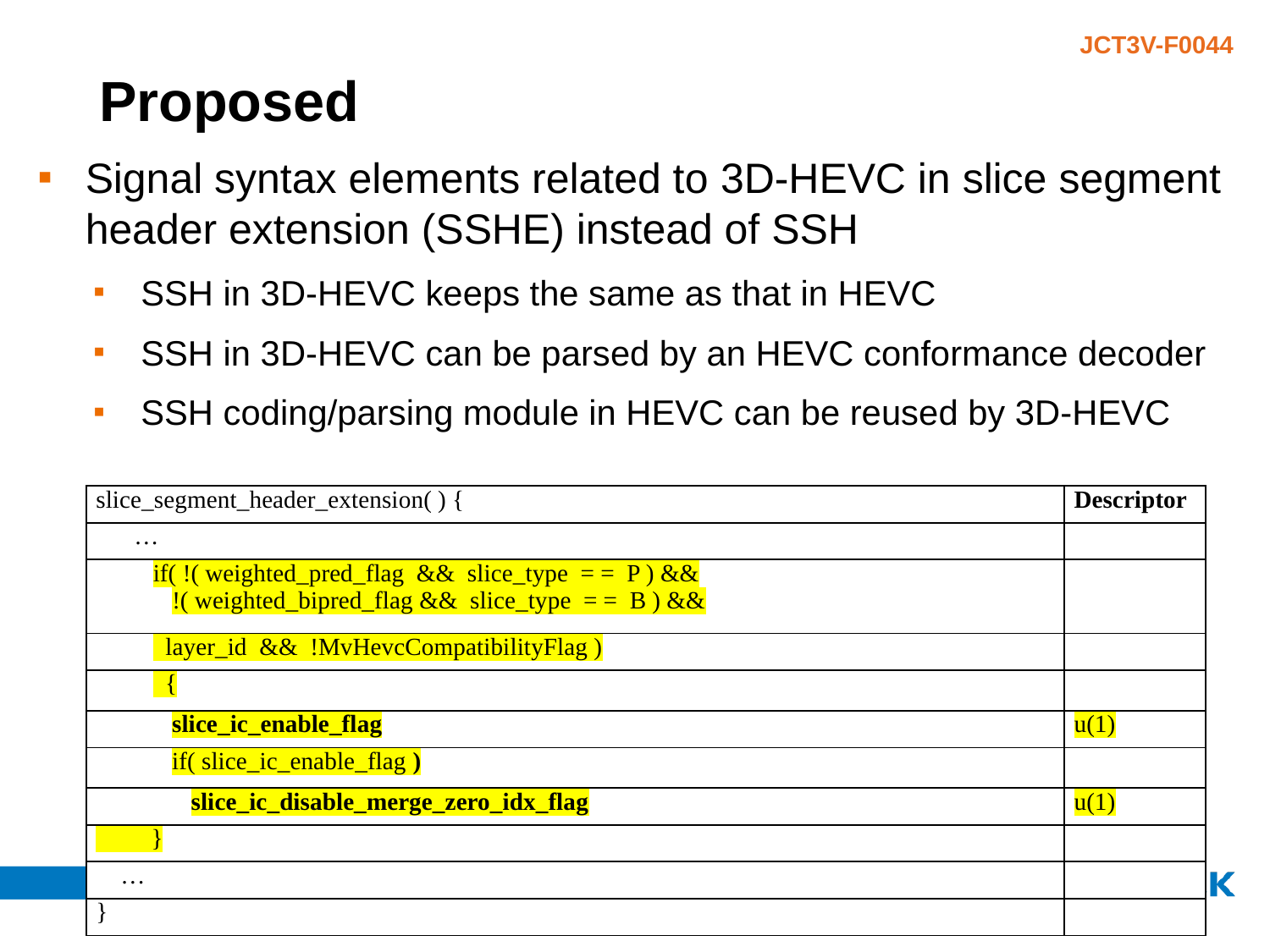

# Proposed
Signal syntax elements related to 3D-HEVC in slice segment header extension (SSHE) instead of SSH
SSH in 3D-HEVC keeps the same as that in HEVC
SSH in 3D-HEVC can be parsed by an HEVC conformance decoder
SSH coding/parsing module in HEVC can be reused by 3D-HEVC
| slice\_segment\_header\_extension( ) { | Descriptor |
| --- | --- |
| … |  |
| if( !( weighted\_pred\_flag && slice\_type = = P ) && !( weighted\_bipred\_flag && slice\_type = = B ) && |  |
| layer\_id && !MvHevcCompatibilityFlag ) |  |
| { |  |
| slice\_ic\_enable\_flag | u(1) |
| if( slice\_ic\_enable\_flag ) |  |
| slice\_ic\_disable\_merge\_zero\_idx\_flag | u(1) |
| } |  |
| … |  |
| } |  |
4